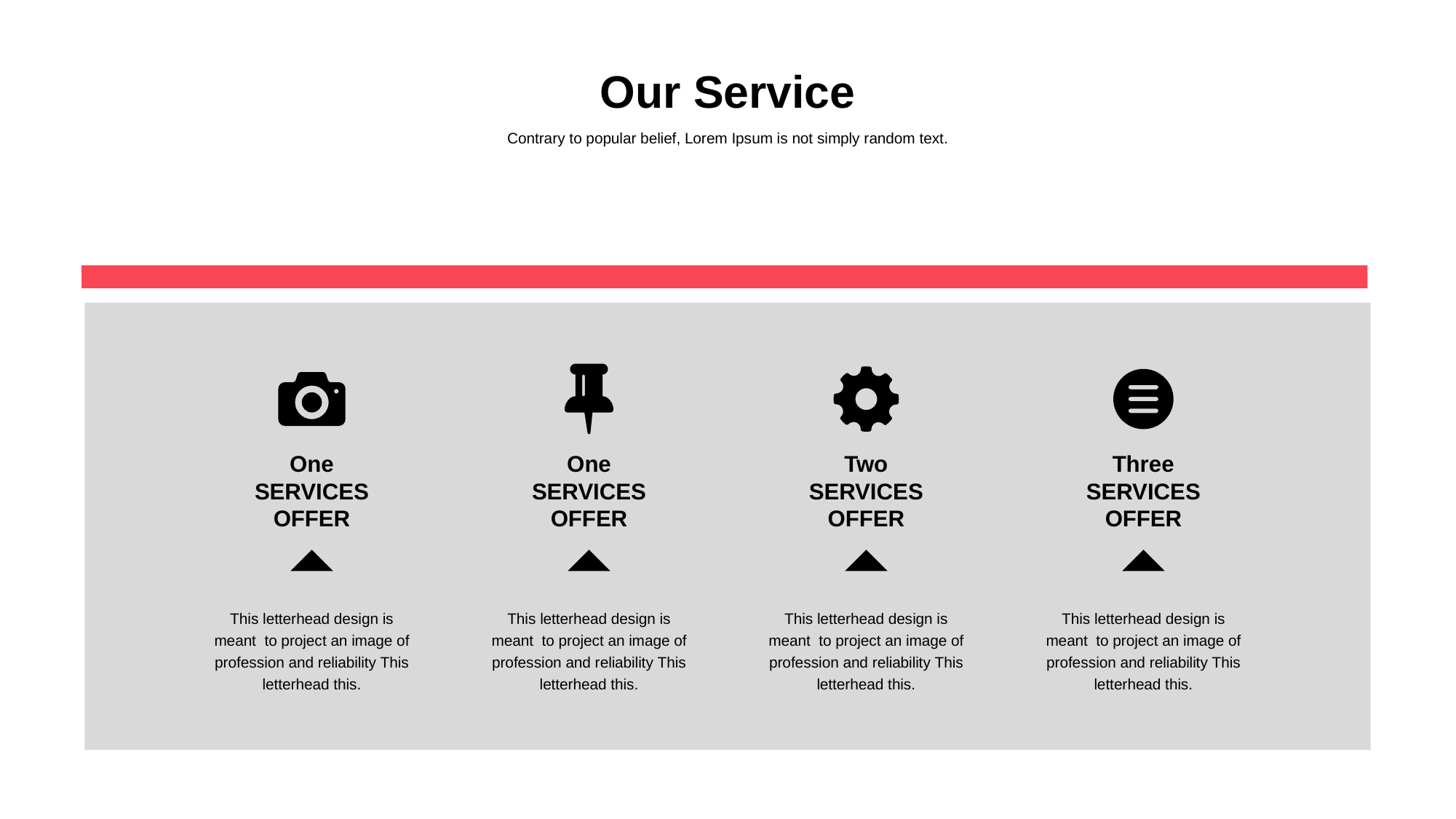

# Our Service
Contrary to popular belief, Lorem Ipsum is not simply random text.

One
SERVICES
OFFER

Two
SERVICES
OFFER

Three
SERVICES
OFFER

One
SERVICES
OFFER

This letterhead design is meant  to project an image of profession and reliability This letterhead this.
This letterhead design is meant  to project an image of profession and reliability This letterhead this.
This letterhead design is meant  to project an image of profession and reliability This letterhead this.
This letterhead design is meant  to project an image of profession and reliability This letterhead this.